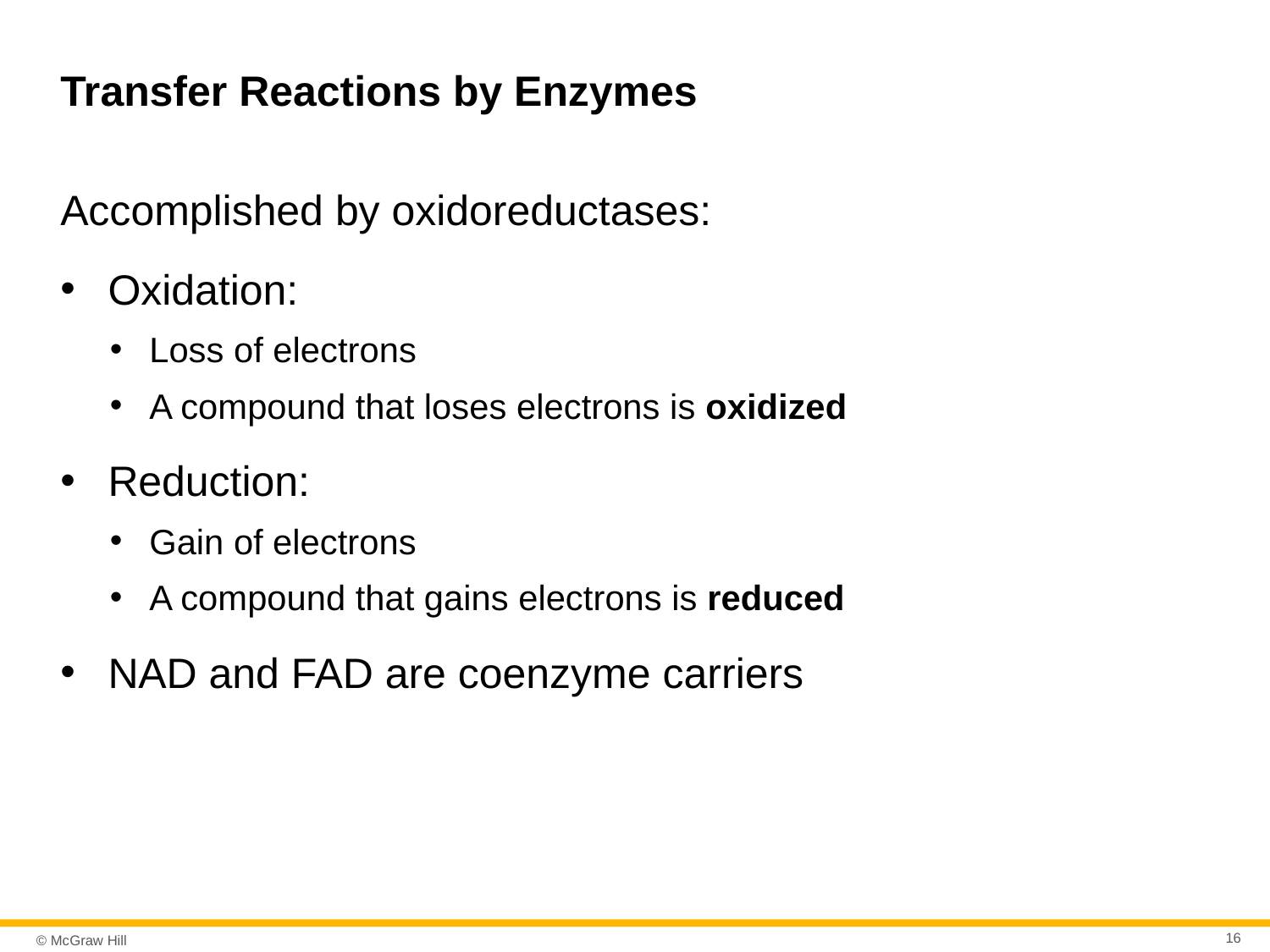

# Transfer Reactions by Enzymes
Accomplished by oxidoreductases:
Oxidation:
Loss of electrons
A compound that loses electrons is oxidized
Reduction:
Gain of electrons
A compound that gains electrons is reduced
NAD and FAD are coenzyme carriers